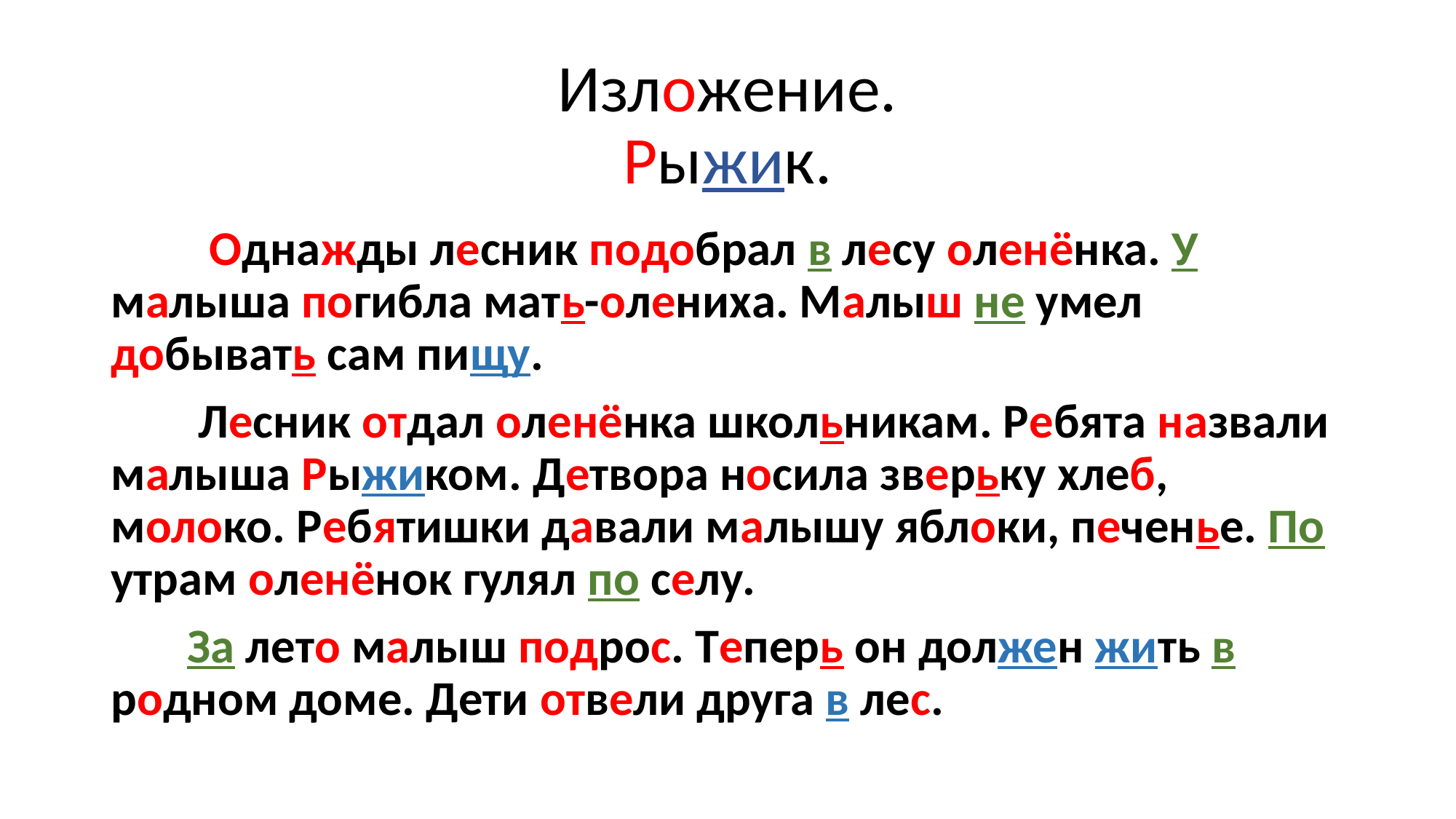

# Изложение. Рыжик.
         Однажды лесник подобрал в лесу оленёнка. У малыша погибла мать-олениха. Малыш не умел добывать сам пищу.
        Лесник отдал оленёнка школьникам. Ребята назвали малыша Рыжиком. Детвора носила зверьку хлеб, молоко. Ребятишки давали малышу яблоки, печенье. По утрам оленёнок гулял по селу.
       За лето малыш подрос. Теперь он должен жить в родном доме. Дети отвели друга в лес.